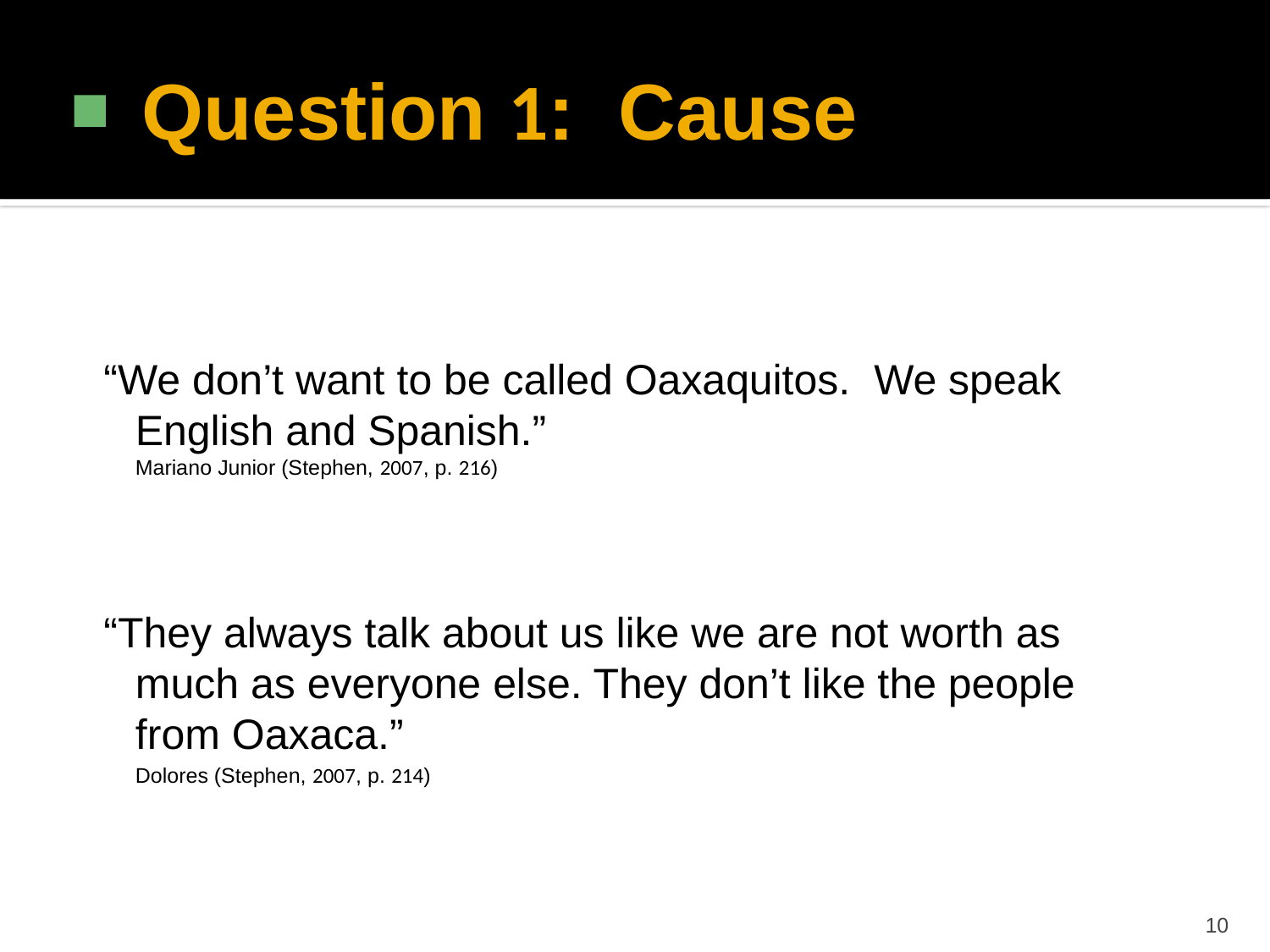

# Question 1:  Cause

“We don’t want to be called Oaxaquitos.  We speak English and Spanish.”
Mariano Junior (Stephen, 2007, p. 216)

“They always talk about us like we are not worth as much as everyone else. They don’t like the people from Oaxaca.”
	Dolores (Stephen, 2007, p. 214)

10